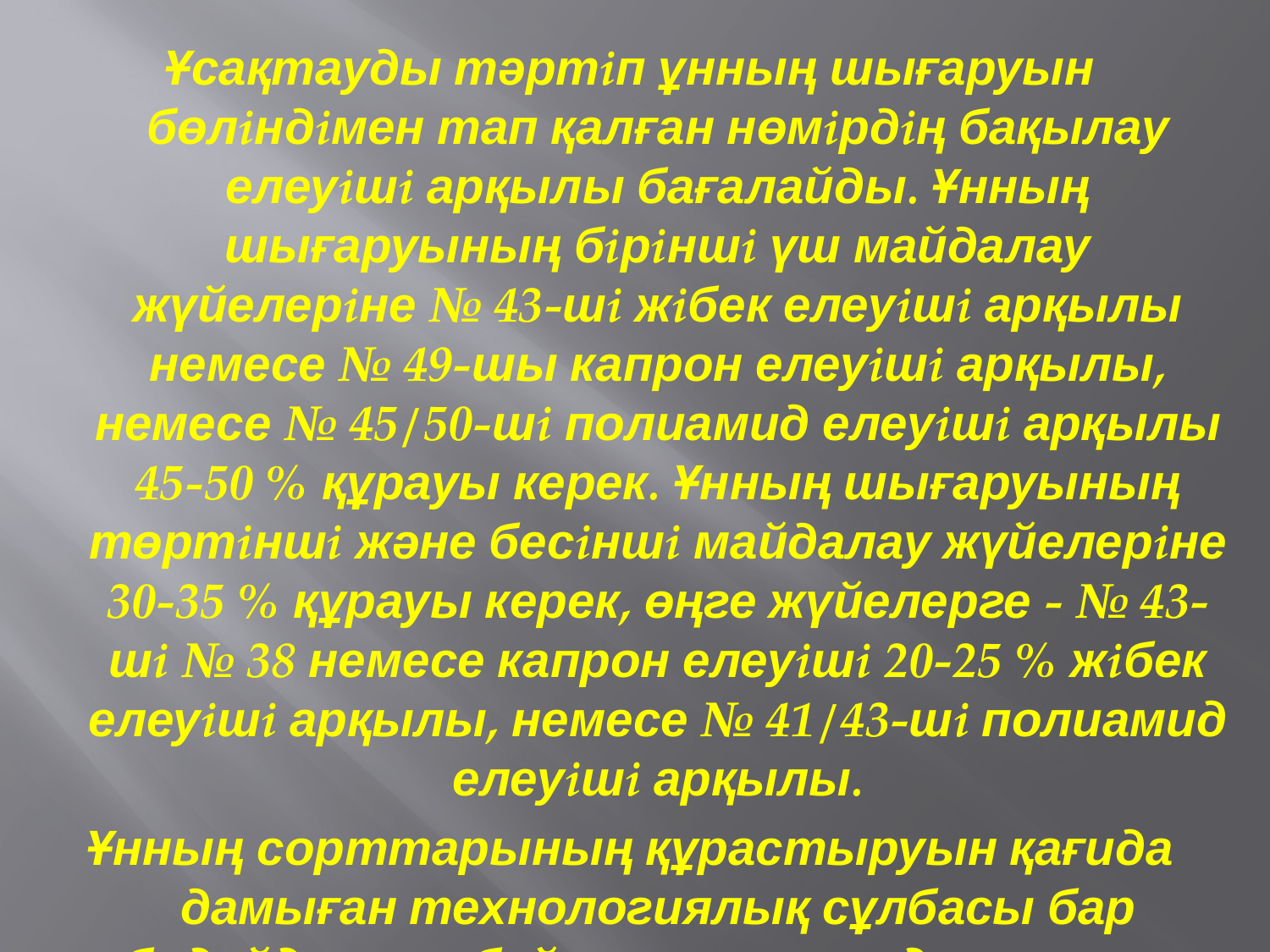

Ұсақтауды тәртiп ұнның шығаруын бөлiндiмен тап қалған нөмiрдiң бақылау елеуiшi арқылы бағалайды. Ұнның шығаруының бiрiншi үш майдалау жүйелерiне № 43-шi жiбек елеуiшi арқылы немесе № 49-шы капрон елеуiшi арқылы, немесе № 45/50-шi полиамид елеуiшi арқылы 45-50 % құрауы керек. Ұнның шығаруының төртiншi және бесiншi майдалау жүйелерiне 30-35 % құрауы керек, өңге жүйелерге - № 43-шi № 38 немесе капрон елеуiшi 20-25 % жiбек елеуiшi арқылы, немесе № 41/43-шi полиамид елеуiшi арқылы.
Ұнның сорттарының құрастыруын қағида дамыған технологиялық сұлбасы бар бидайдың наубай ұнтақтарындағы ұнның сорттарының құрастыруын қағидаға ұқсас.